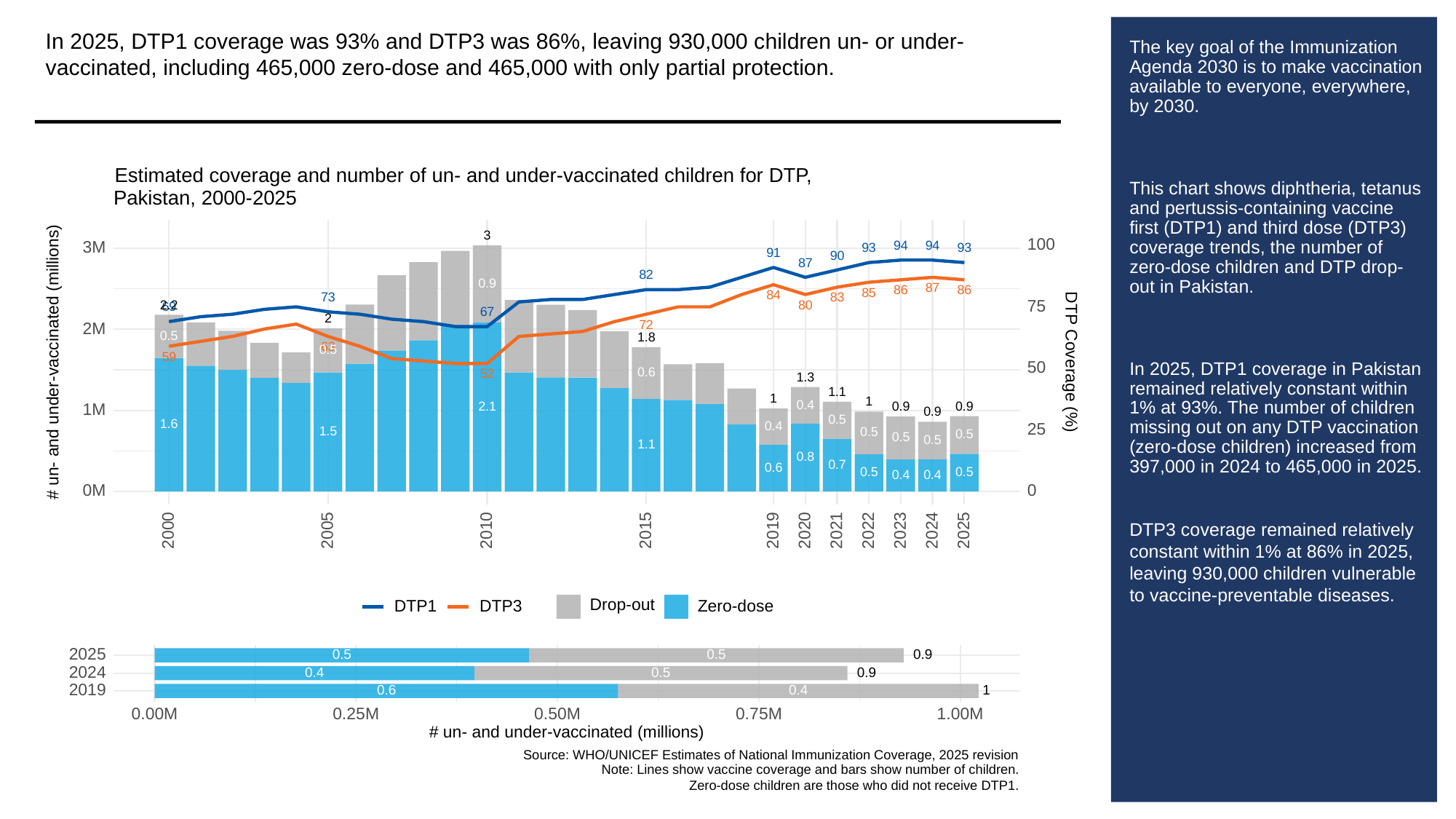

In 2025, DTP1 coverage was 93% and DTP3 was 86%, leaving 930,000 children un- or under-vaccinated, including 465,000 zero-dose and 465,000 with only partial protection.
# The key goal of the Immunization Agenda 2030 is to make vaccination available to everyone, everywhere, by 2030.

This chart shows diphtheria, tetanus and pertussis-containing vaccine first (DTP1) and third dose (DTP3) coverage trends, the number of zero-dose children and DTP drop-out in Pakistan.

In 2025, DTP1 coverage in Pakistan remained relatively constant within 1% at 93%. The number of children missing out on any DTP vaccination (zero-dose children) increased from 397,000 in 2024 to 465,000 in 2025.

DTP3 coverage remained relatively constant within 1% at 86% in 2025, leaving 930,000 children vulnerable to vaccine-preventable diseases.

Estimated coverage and number of un- and under-vaccinated children for DTP,
Pakistan, 2000-2025

3
100
94
94
3M
93
93

91

90
87

82

0.9
87
86
86
85

84
73
83

75
80
2.2
69

67

2

72

2M

0.5
1.8

63

0.5

59
# un- and under-vaccinated (millions)
DTP Coverage (%)

50

0.6
52

1.3

1.1

1
1

0.4

0.9
2.1
0.9

1M
0.9

0.5

1.6

0.4

25

1.5
0.5
0.5
0.5
0.5

1.1

0.8

0.7
0.6
0.5
0.5
0.4
0.4
0M
0

2023
2000
2005
2010
2015
2019
2020
2021
2022
2024
2025

Drop-out
DTP3
Zero-dose
DTP1

2025
0.5
0.5
0.9

2024
0.4
0.5
0.9

2019
0.6
0.4
1

0.00M
0.25M
0.50M
0.75M
1.00M
# un- and under-vaccinated (millions)
Source: WHO/UNICEF Estimates of National Immunization Coverage, 2025 revision
Note: Lines show vaccine coverage and bars show number of children.
Zero-dose children are those who did not receive DTP1.